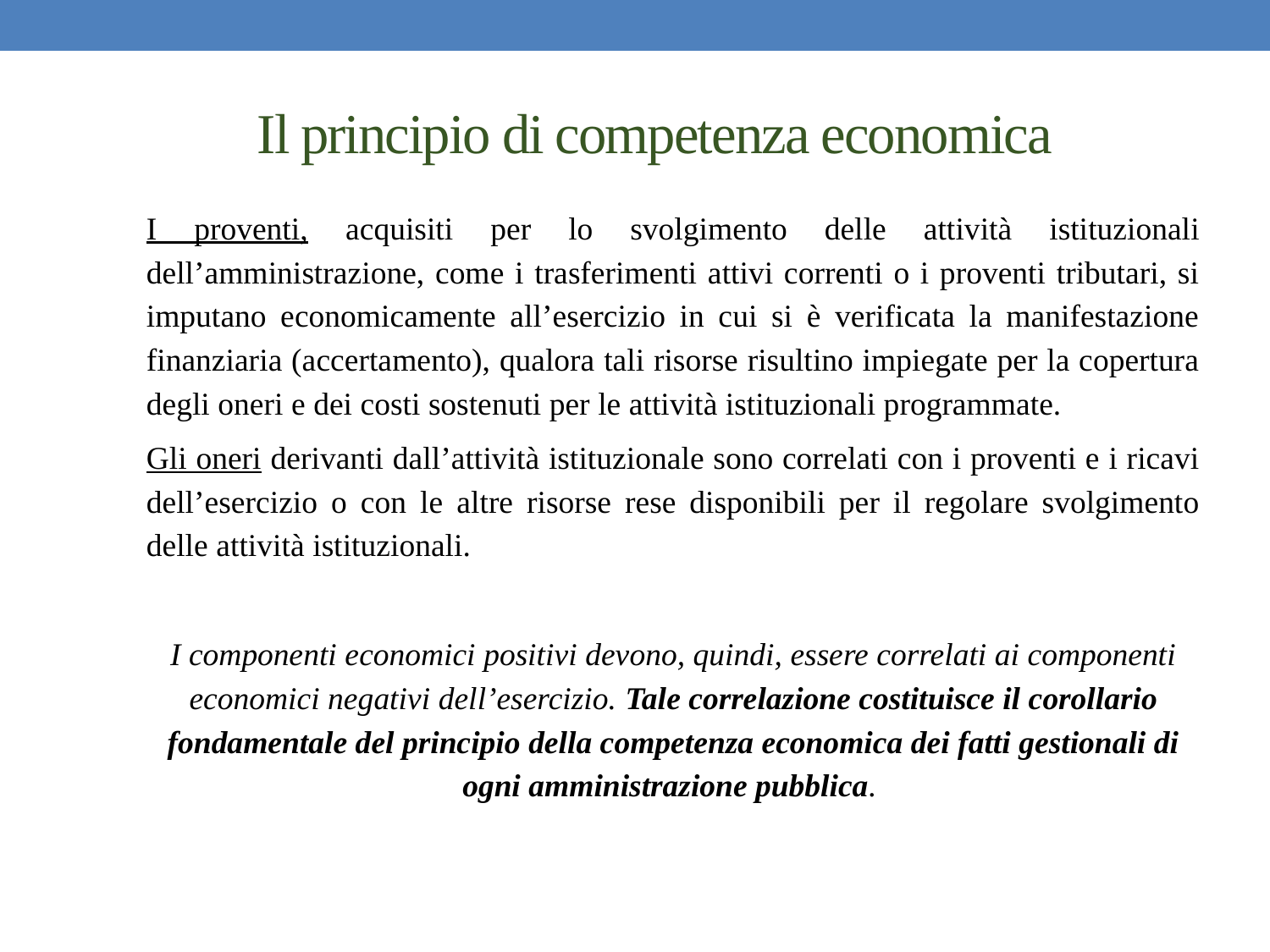

# Il principio di competenza economica
I proventi, acquisiti per lo svolgimento delle attività istituzionali dell’amministrazione, come i trasferimenti attivi correnti o i proventi tributari, si imputano economicamente all’esercizio in cui si è verificata la manifestazione finanziaria (accertamento), qualora tali risorse risultino impiegate per la copertura degli oneri e dei costi sostenuti per le attività istituzionali programmate.
Gli oneri derivanti dall’attività istituzionale sono correlati con i proventi e i ricavi dell’esercizio o con le altre risorse rese disponibili per il regolare svolgimento delle attività istituzionali.

I componenti economici positivi devono, quindi, essere correlati ai componenti economici negativi dell’esercizio. Tale correlazione costituisce il corollario fondamentale del principio della competenza economica dei fatti gestionali di ogni amministrazione pubblica.